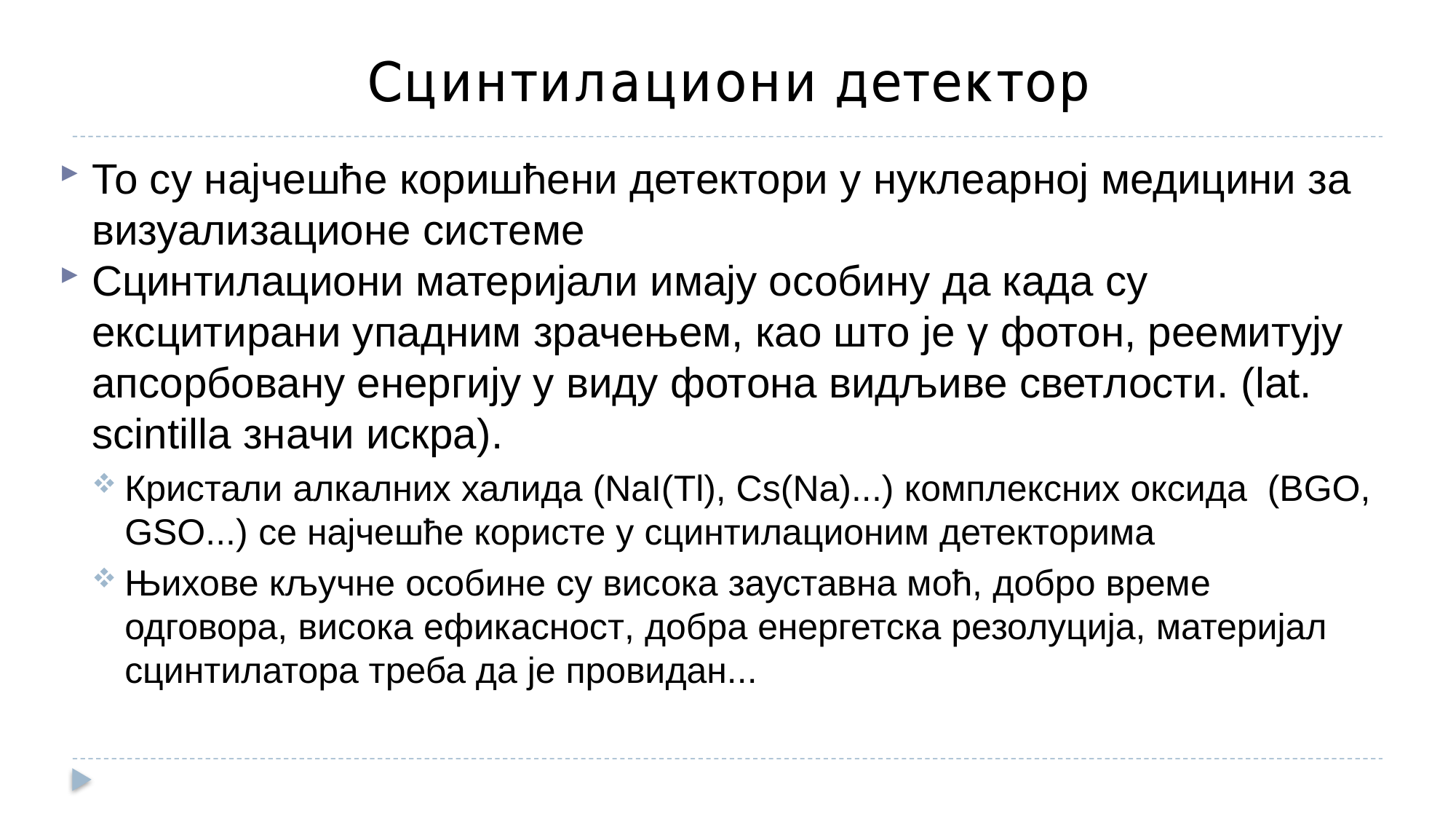

Сцинтилациони детектор
То су најчешће коришћени детектори у нуклеарној медицини за визуализационе системе
Сцинтилациони материјали имају особину да када су ексцитирани упадним зрачењем, као што је γ фотон, реемитују апсорбовану енергију у виду фотона видљиве светлости. (lat. scintilla значи искра).
Кристали алкалних халида (NaI(Tl), Cs(Na)...) комплексних оксида  (BGO, GSO...) се најчешће користе у сцинтилационим детекторима
Њихове кључне особине су висока зауставна моћ, добро време одговора, висока ефикасност, добра енергетска резолуција, материјал сцинтилатора треба да је провидан...